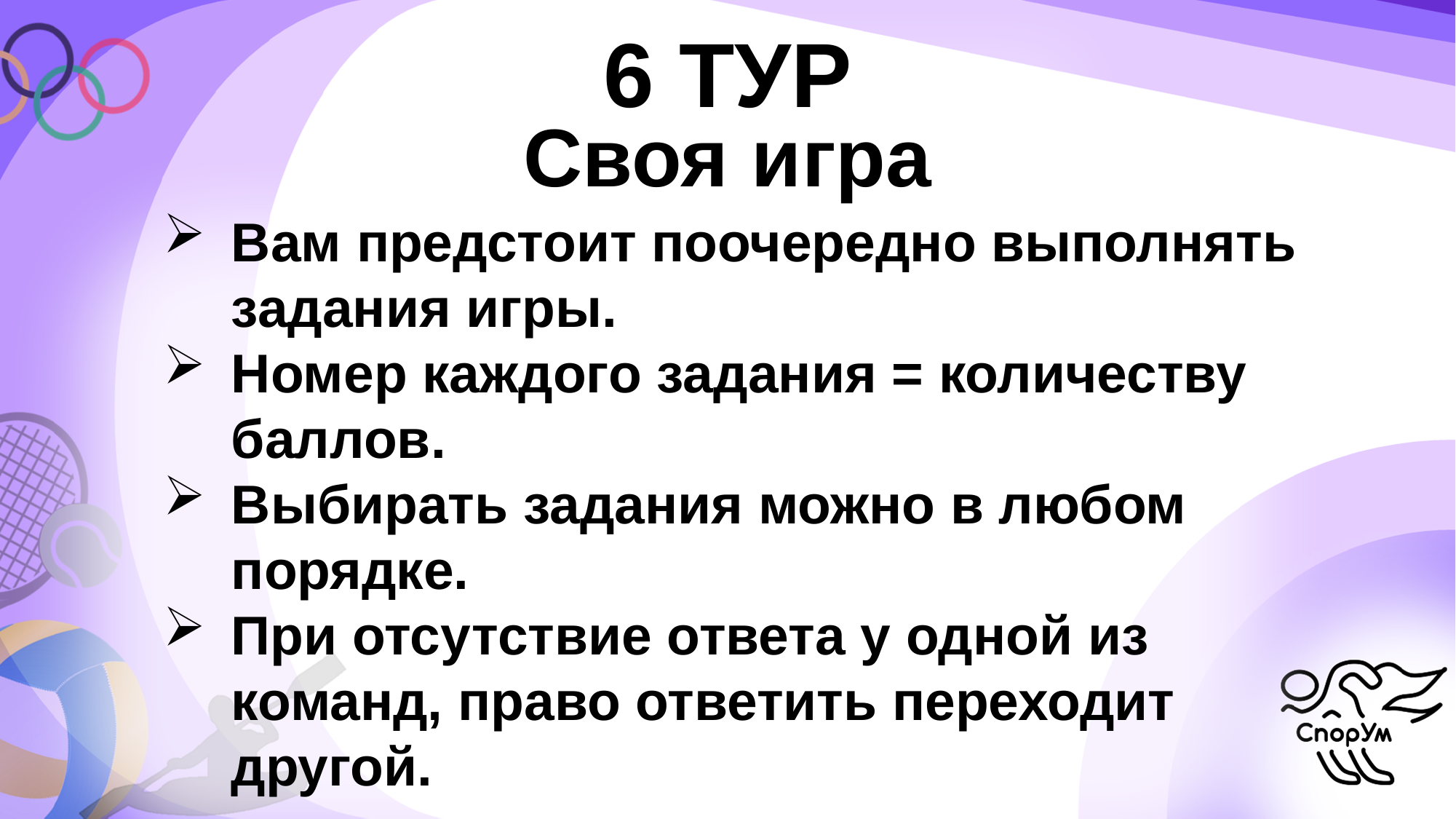

6 ТУР
Своя игра

Вам предстоит поочередно выполнять задания игры.
Номер каждого задания = количеству баллов.
Выбирать задания можно в любом порядке.
При отсутствие ответа у одной из команд, право ответить переходит другой.